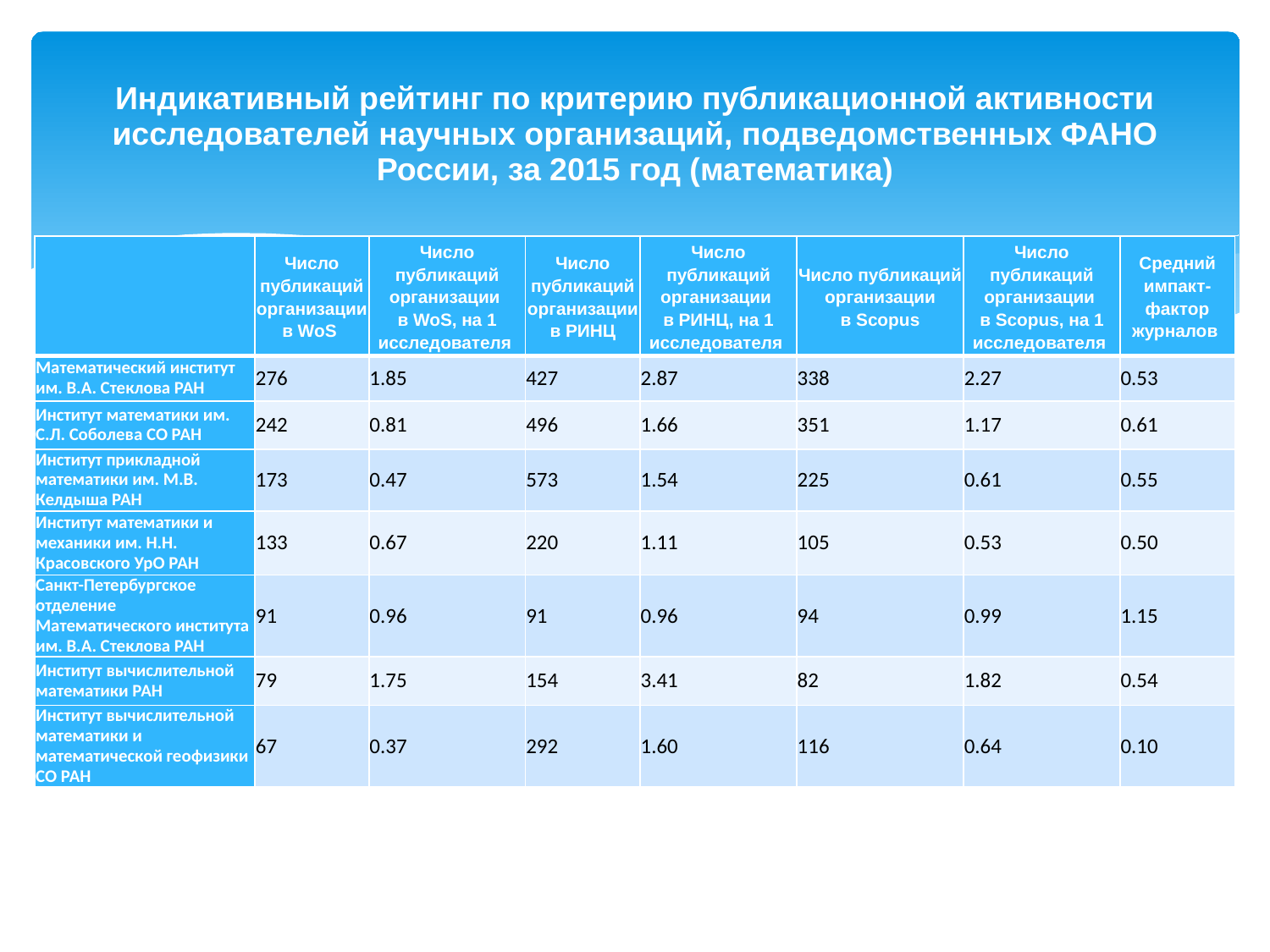

# Индикативный рейтинг по критерию публикационной активности исследователей научных организаций, подведомственных ФАНО России, за 2015 год (математика)
|  | Число публикаций организации в WoS | Число публикаций организации в WoS, на 1 исследователя | Число публикаций организации в РИНЦ | Число публикаций организации в РИНЦ, на 1 исследователя | Число публикаций организации в Scopus | Число публикаций организации в Scopus, на 1 исследователя | Средний импакт-фактор журналов |
| --- | --- | --- | --- | --- | --- | --- | --- |
| Математический институт им. В.А. Стеклова РАН | 276 | 1.85 | 427 | 2.87 | 338 | 2.27 | 0.53 |
| Институт математики им. С.Л. Соболева СО РАН | 242 | 0.81 | 496 | 1.66 | 351 | 1.17 | 0.61 |
| Институт прикладной математики им. М.В. Келдыша РАН | 173 | 0.47 | 573 | 1.54 | 225 | 0.61 | 0.55 |
| Институт математики и механики им. Н.Н. Красовского УрО РАН | 133 | 0.67 | 220 | 1.11 | 105 | 0.53 | 0.50 |
| Санкт-Петербургское отделение Математического института им. В.А. Стеклова РАН | 91 | 0.96 | 91 | 0.96 | 94 | 0.99 | 1.15 |
| Институт вычислительной математики РАН | 79 | 1.75 | 154 | 3.41 | 82 | 1.82 | 0.54 |
| Институт вычислительной математики и математической геофизики СО РАН | 67 | 0.37 | 292 | 1.60 | 116 | 0.64 | 0.10 |